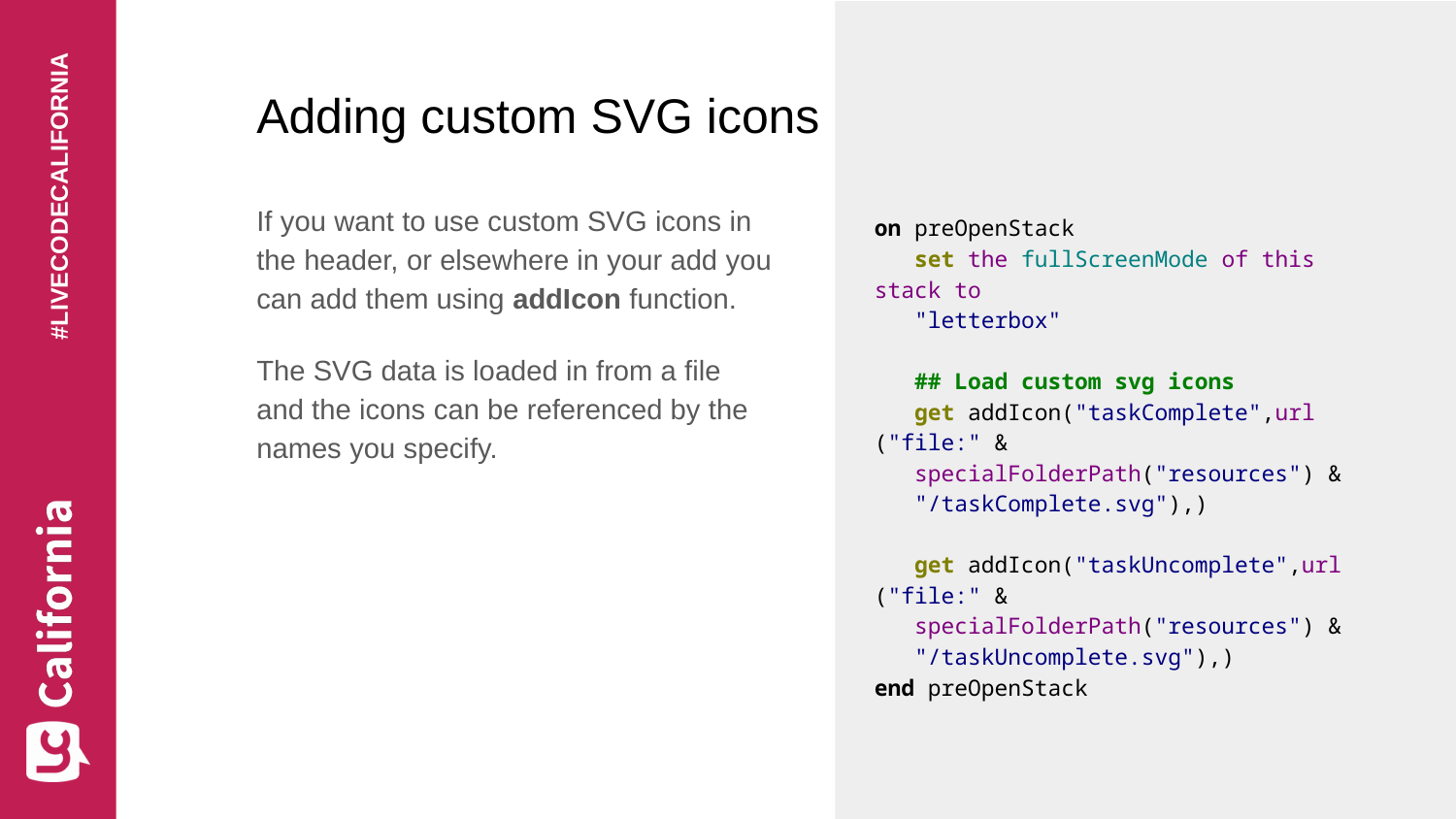

# Adding custom SVG icons
If you want to use custom SVG icons in the header, or elsewhere in your add you can add them using addIcon function.
The SVG data is loaded in from a file and the icons can be referenced by the names you specify.

on preOpenStack
   set the fullScreenMode of this stack to
   "letterbox"

   ## Load custom svg icons
   get addIcon("taskComplete",url ("file:" &
   specialFolderPath("resources") &
   "/taskComplete.svg"),)

   get addIcon("taskUncomplete",url ("file:" &
   specialFolderPath("resources") &
   "/taskUncomplete.svg"),)
end preOpenStack